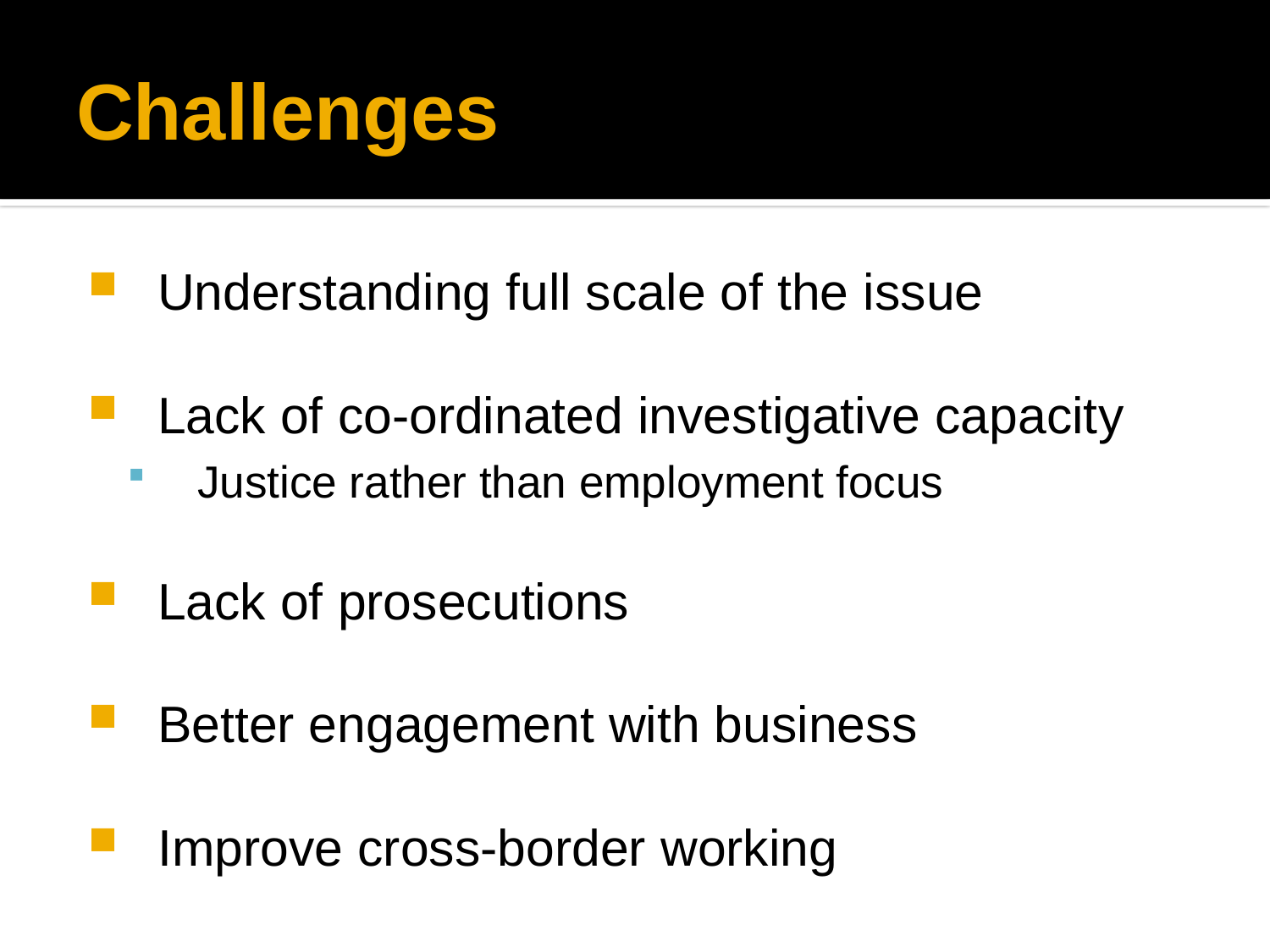

# Challenges
Understanding full scale of the issue

Lack of co-ordinated investigative capacity
Justice rather than employment focus

Lack of prosecutions

Better engagement with business

Improve cross-border working